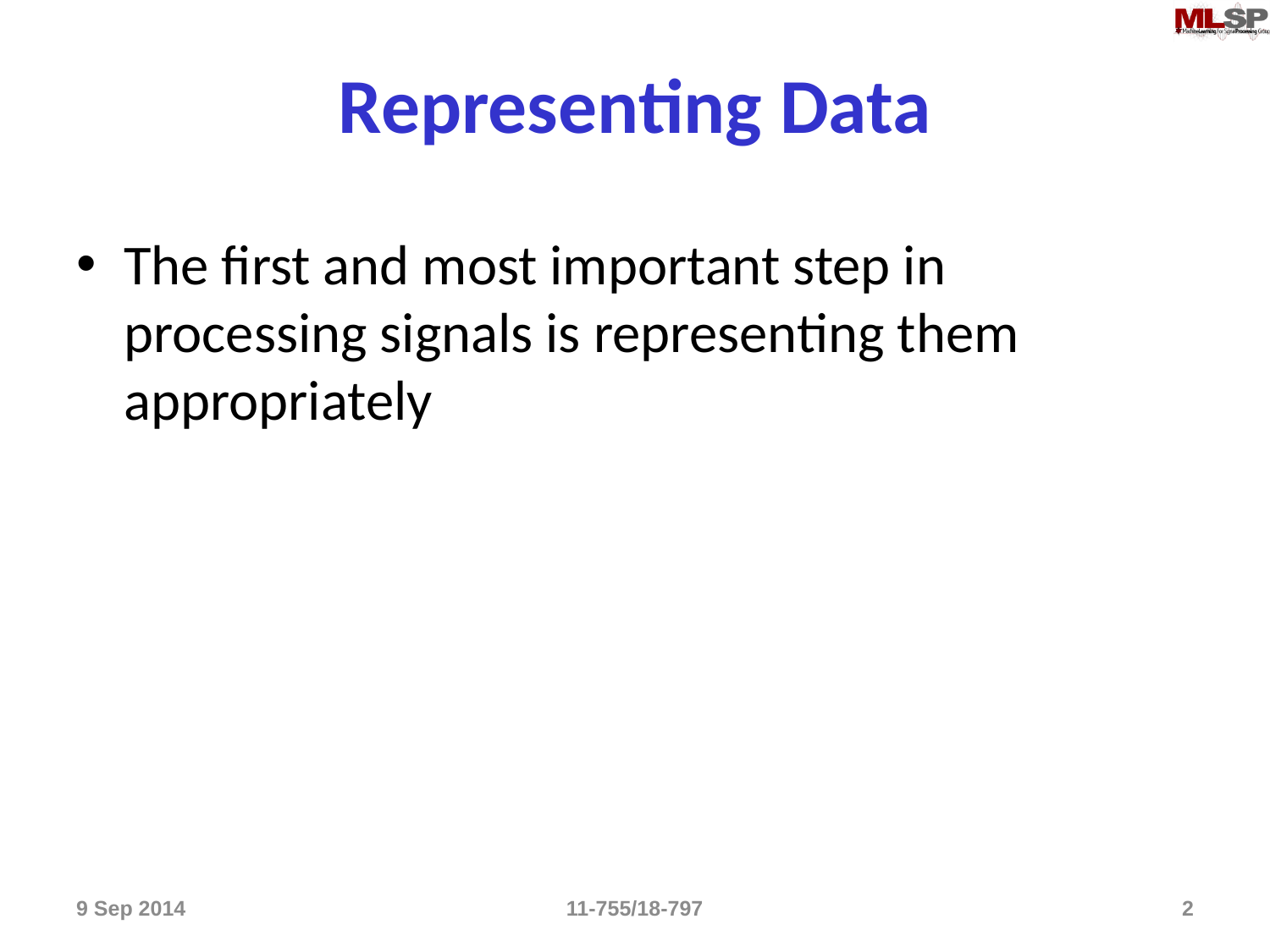

# Representing Data
The first and most important step in processing signals is representing them appropriately
9 Sep 2014
11-755/18-797
2